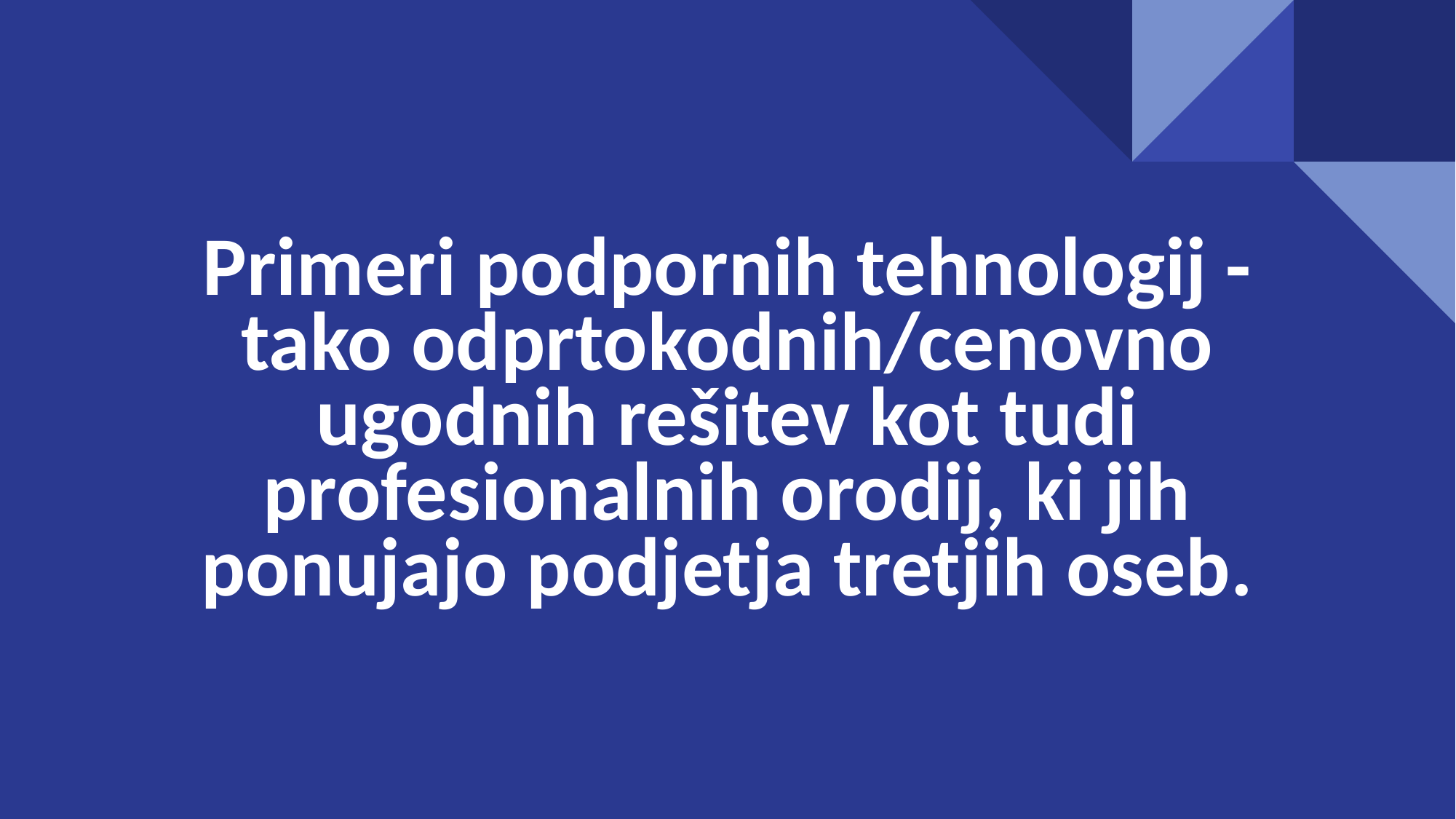

# Primeri podpornih tehnologij - tako odprtokodnih/cenovno ugodnih rešitev kot tudi profesionalnih orodij, ki jih ponujajo podjetja tretjih oseb.